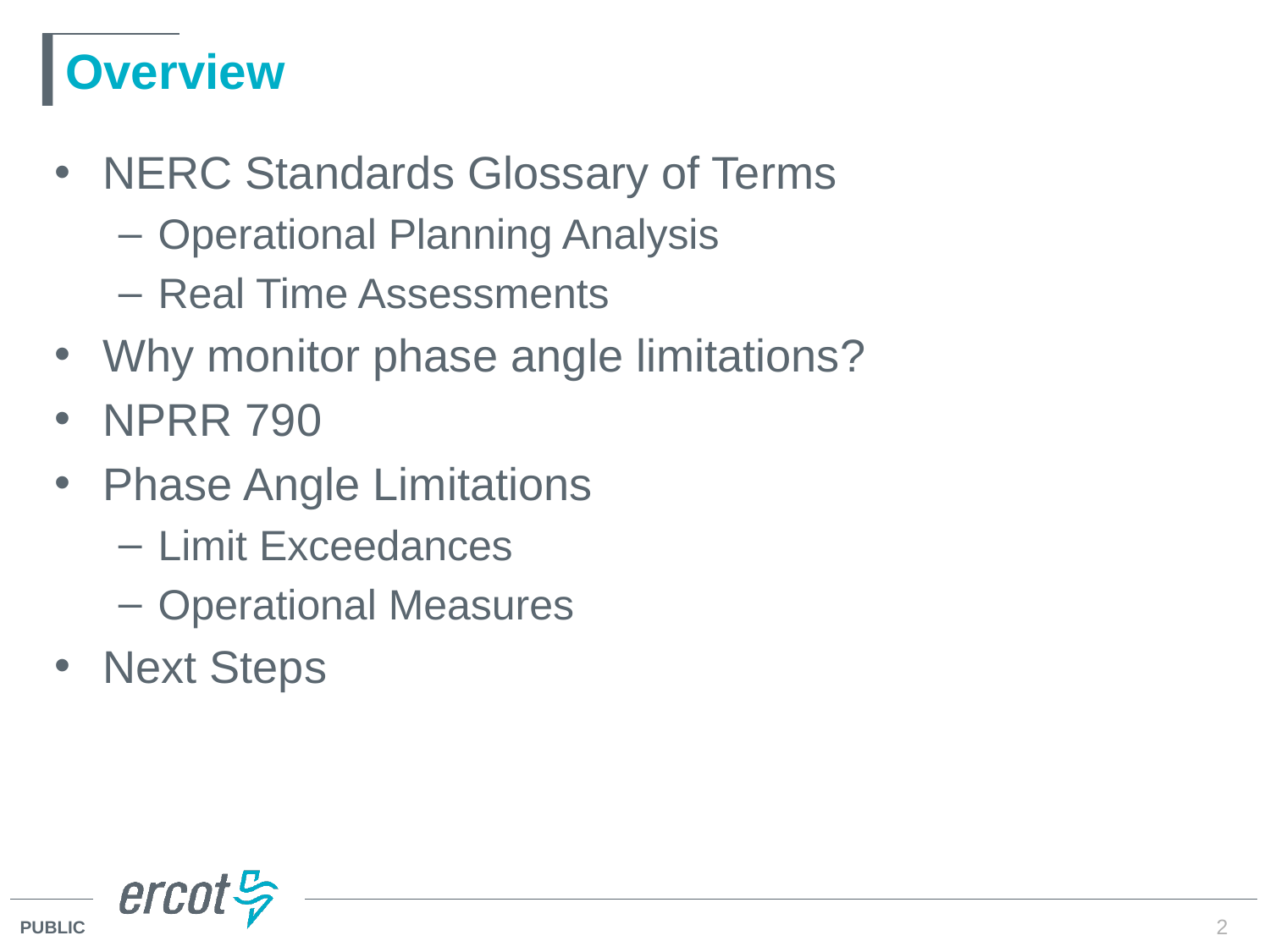

# Overview
NERC Standards Glossary of Terms
Operational Planning Analysis
Real Time Assessments
Why monitor phase angle limitations?
NPRR 790
Phase Angle Limitations
Limit Exceedances
Operational Measures
Next Steps
2